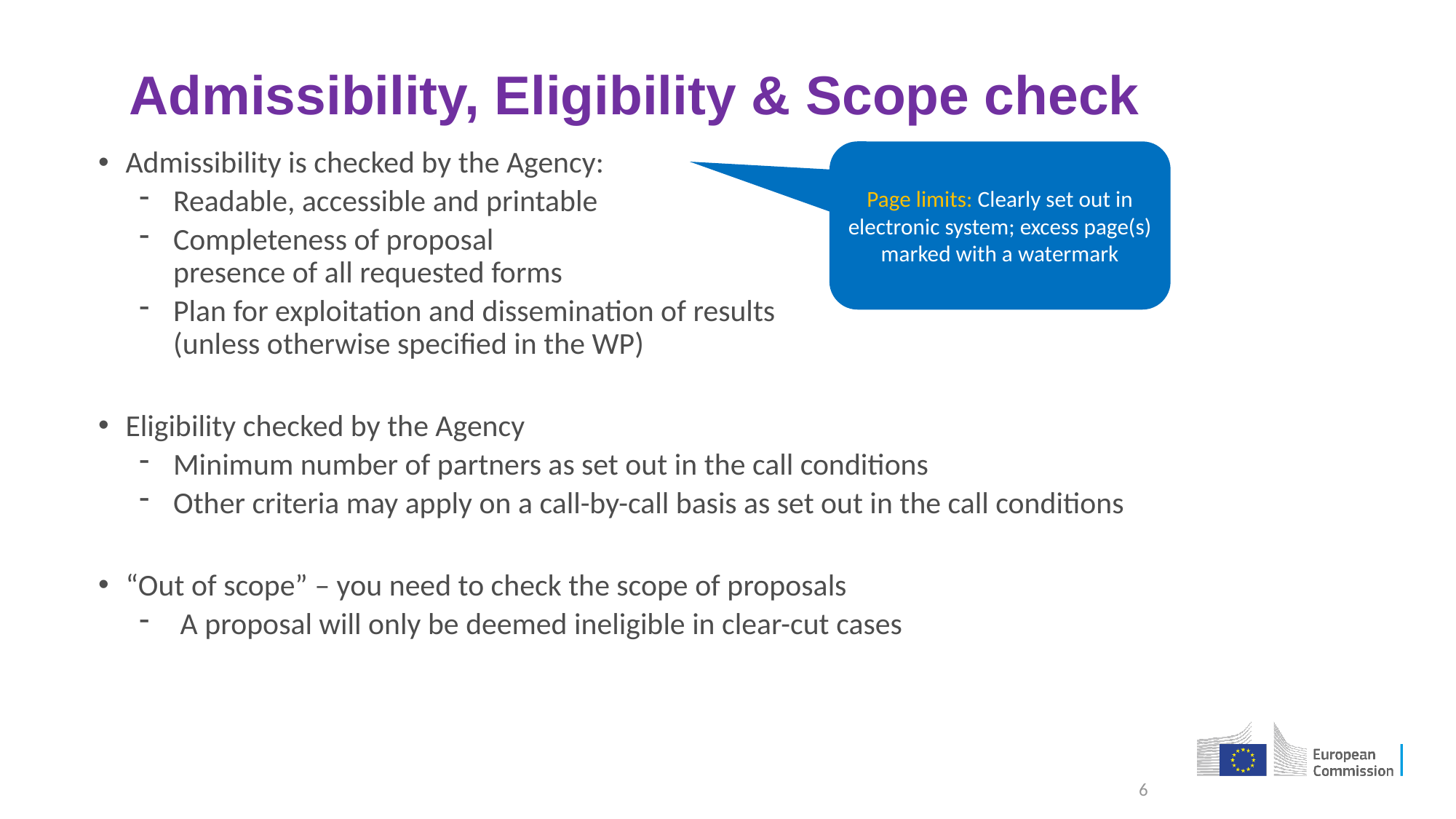

Admissibility, Eligibility & Scope check
# Admissibility and eligibility checks
Admissibility is checked by the Agency:
Readable, accessible and printable
Completeness of proposal
presence of all requested forms
Plan for exploitation and dissemination of results
(unless otherwise specified in the WP)

Eligibility checked by the Agency
Minimum number of partners as set out in the call conditions
Other criteria may apply on a call-by-call basis as set out in the call conditions

“Out of scope” – you need to check the scope of proposals
 A proposal will only be deemed ineligible in clear-cut cases

Page limits: Clearly set out in electronic system; excess page(s) marked with a watermark
6